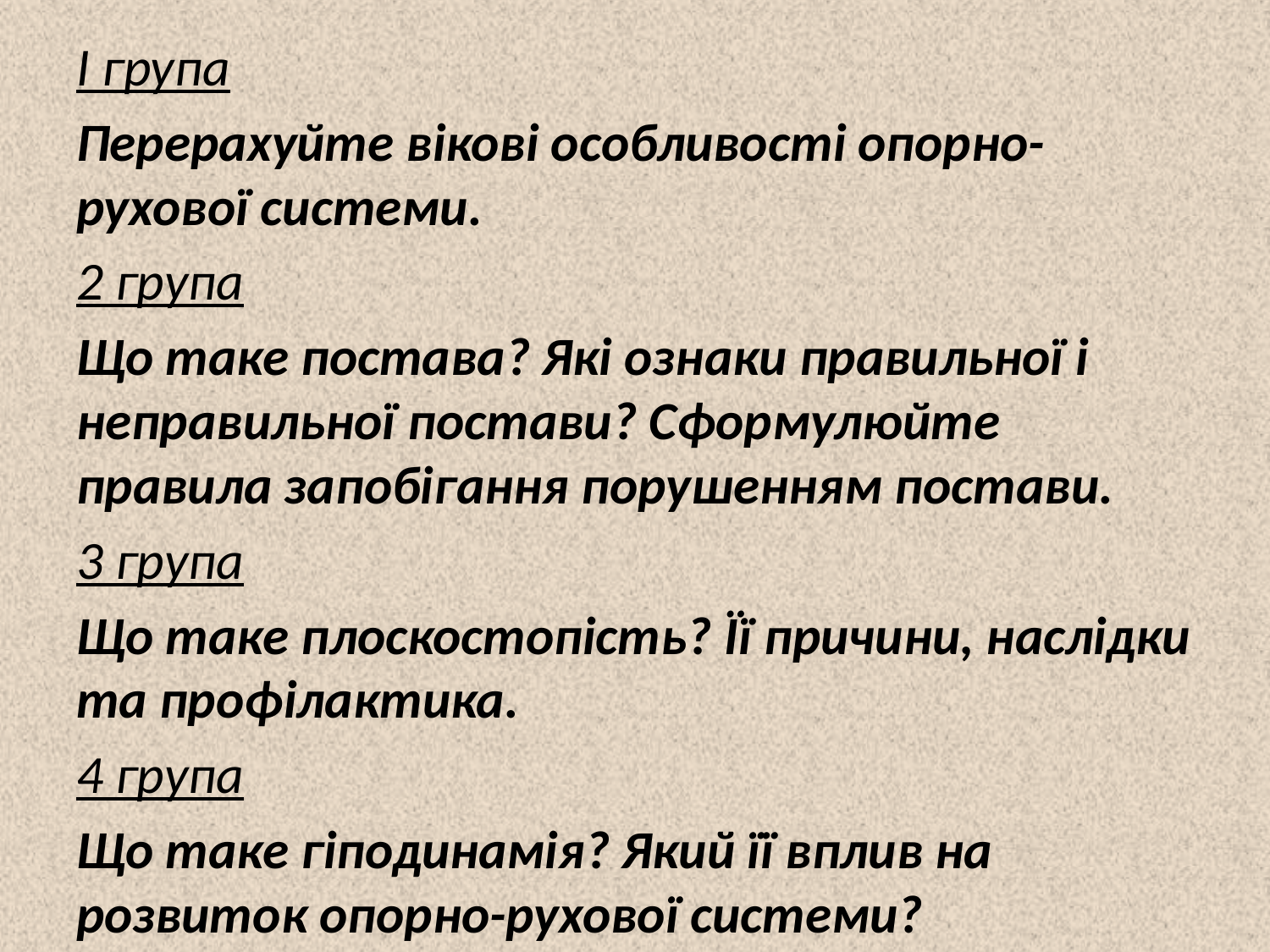

І група
Перерахуйте вікові особливості опорно-рухової системи.
2 група
Що таке постава? Які ознаки правильної і неправильної постави? Сформулюйте правила запобігання порушенням постави.
3 група
Що таке плоскостопість? Її причини, наслідки та профілактика.
4 група
Що таке гіподинамія? Який її вплив на розвиток опорно-рухової системи?